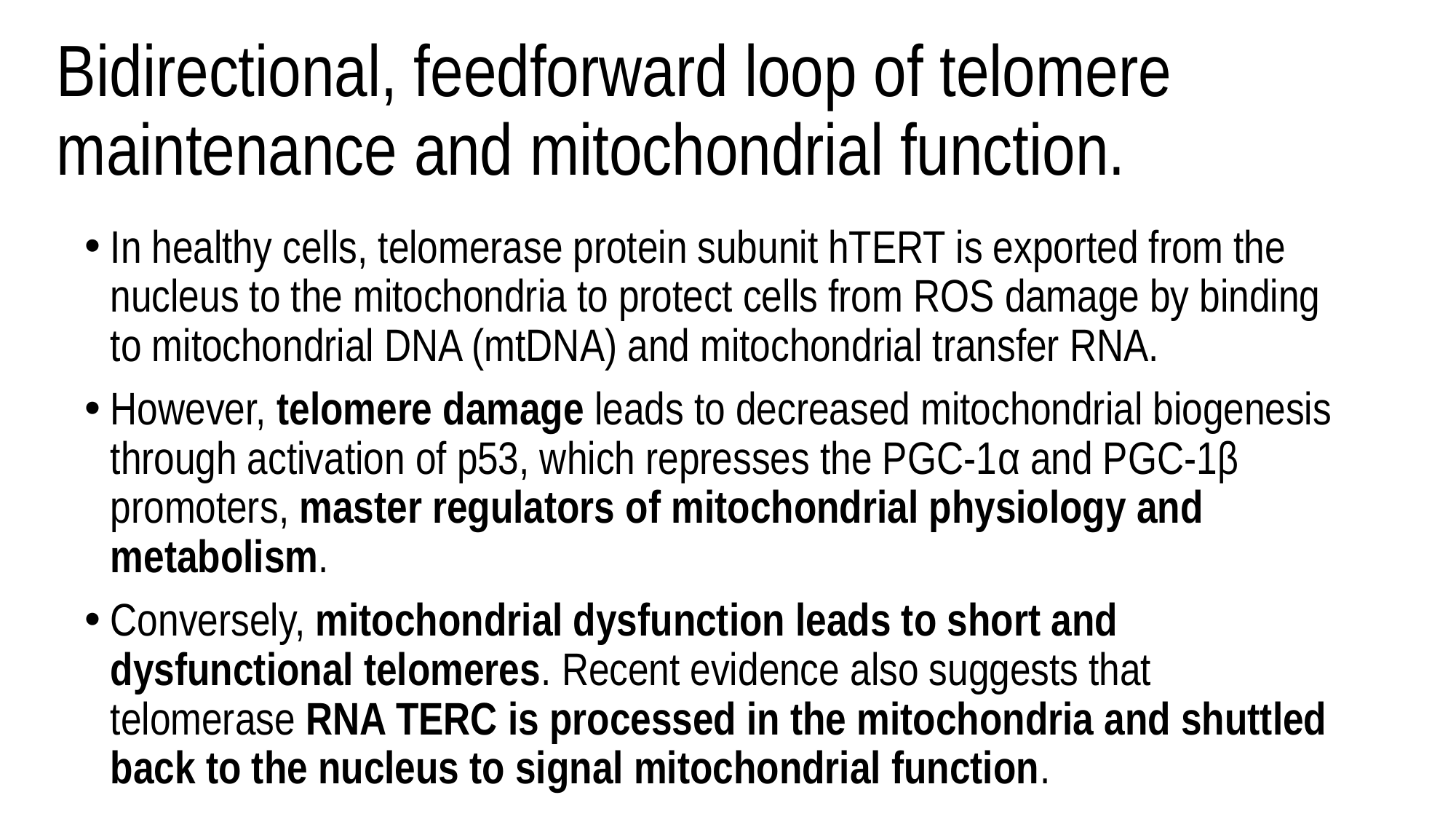

# Bidirectional, feedforward loop of telomere maintenance and mitochondrial function.
In healthy cells, telomerase protein subunit hTERT is exported from the nucleus to the mitochondria to protect cells from ROS damage by binding to mitochondrial DNA (mtDNA) and mitochondrial transfer RNA.
However, telomere damage leads to decreased mitochondrial biogenesis through activation of p53, which represses the PGC-1α and PGC-1β promoters, master regulators of mitochondrial physiology and metabolism.
Conversely, mitochondrial dysfunction leads to short and dysfunctional telomeres. Recent evidence also suggests that telomerase RNA TERC is processed in the mitochondria and shuttled back to the nucleus to signal mitochondrial function.